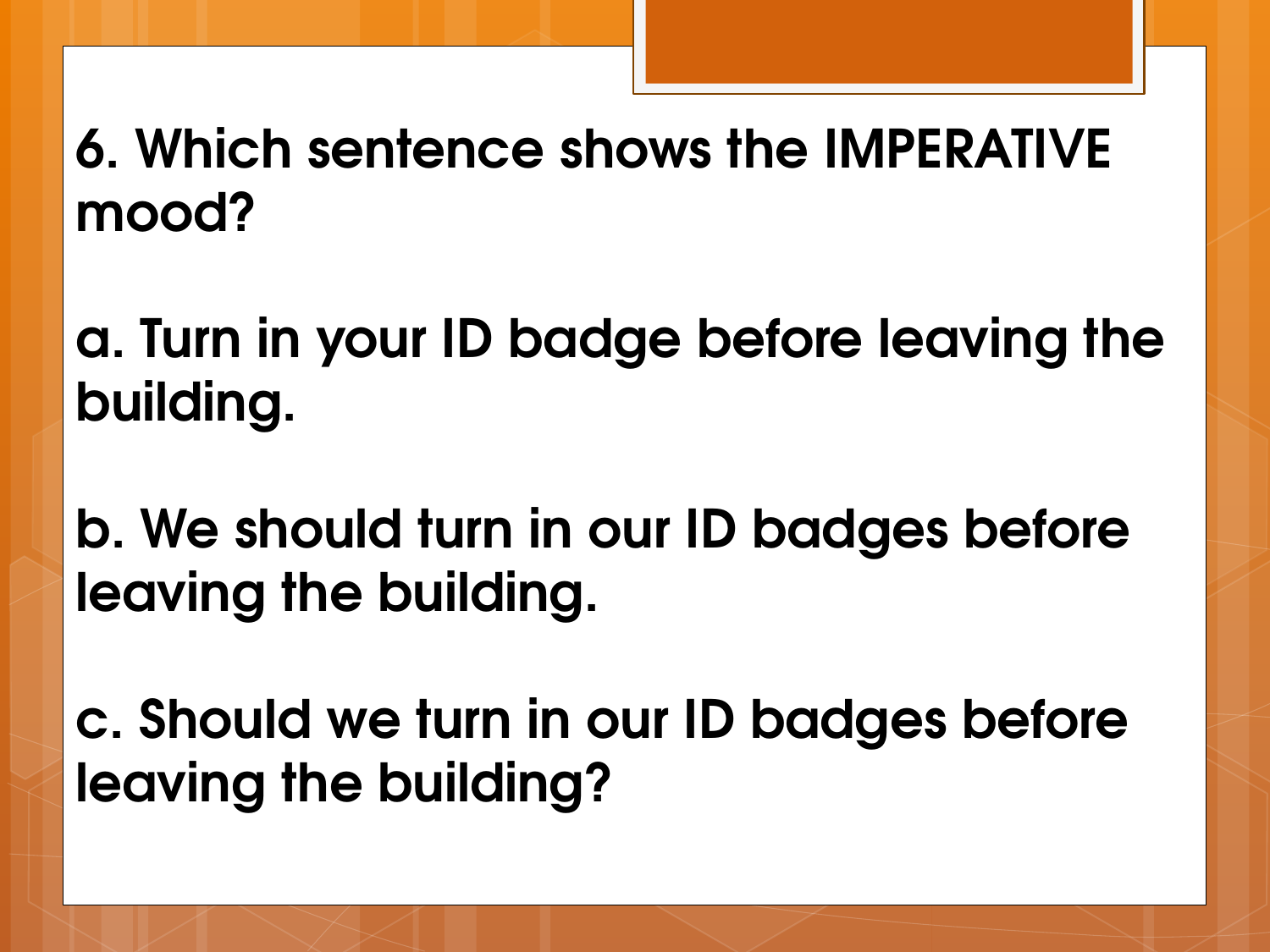

6. Which sentence shows the IMPERATIVE mood?

a. Turn in your ID badge before leaving the building.
b. We should turn in our ID badges before leaving the building.
c. Should we turn in our ID badges before leaving the building?